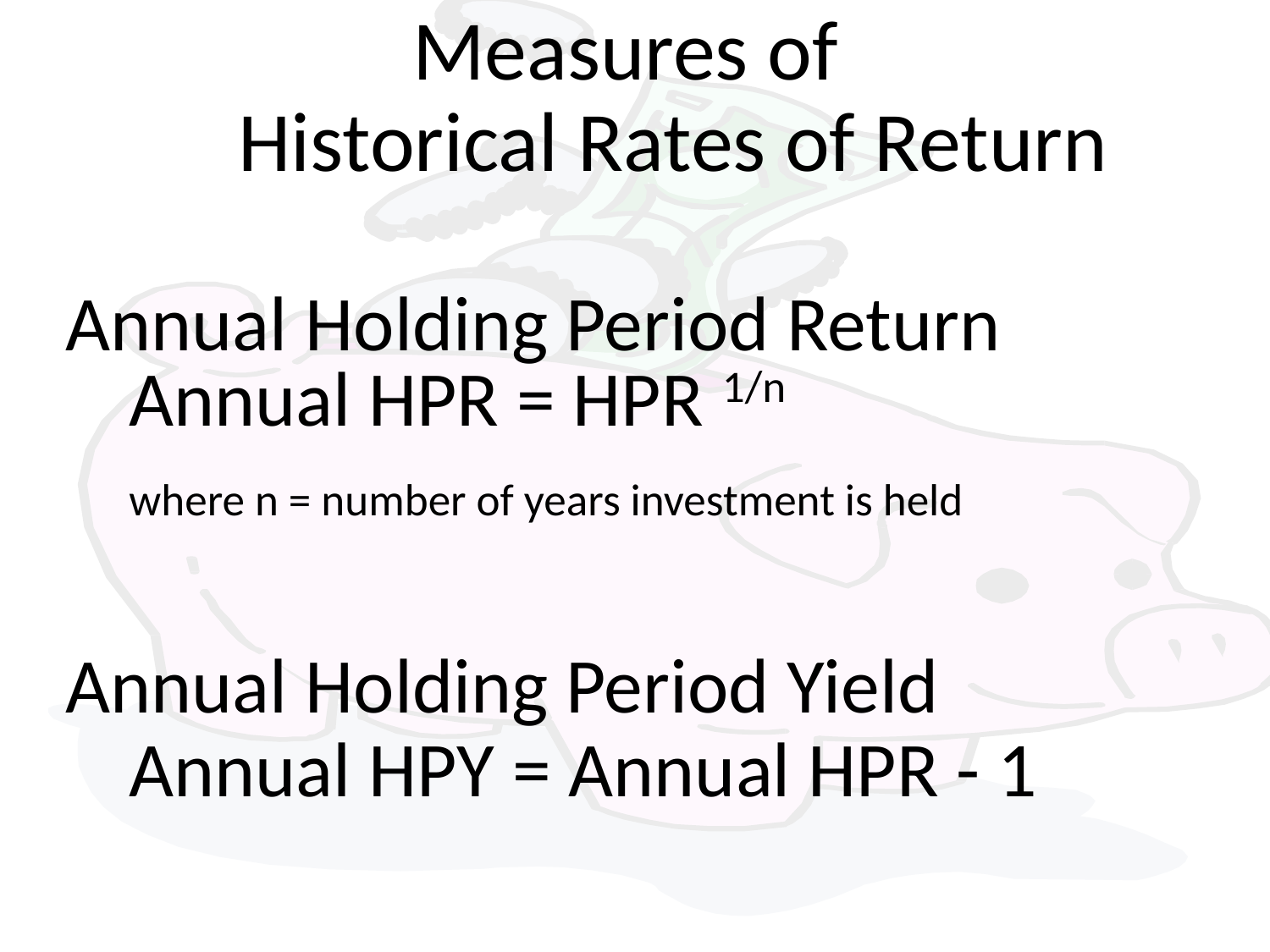

# Measures of Historical Rates of Return
Annual Holding Period Return
Annual HPR = HPR 1/n
where n = number of years investment is held
Annual Holding Period Yield
Annual HPY = Annual HPR - 1